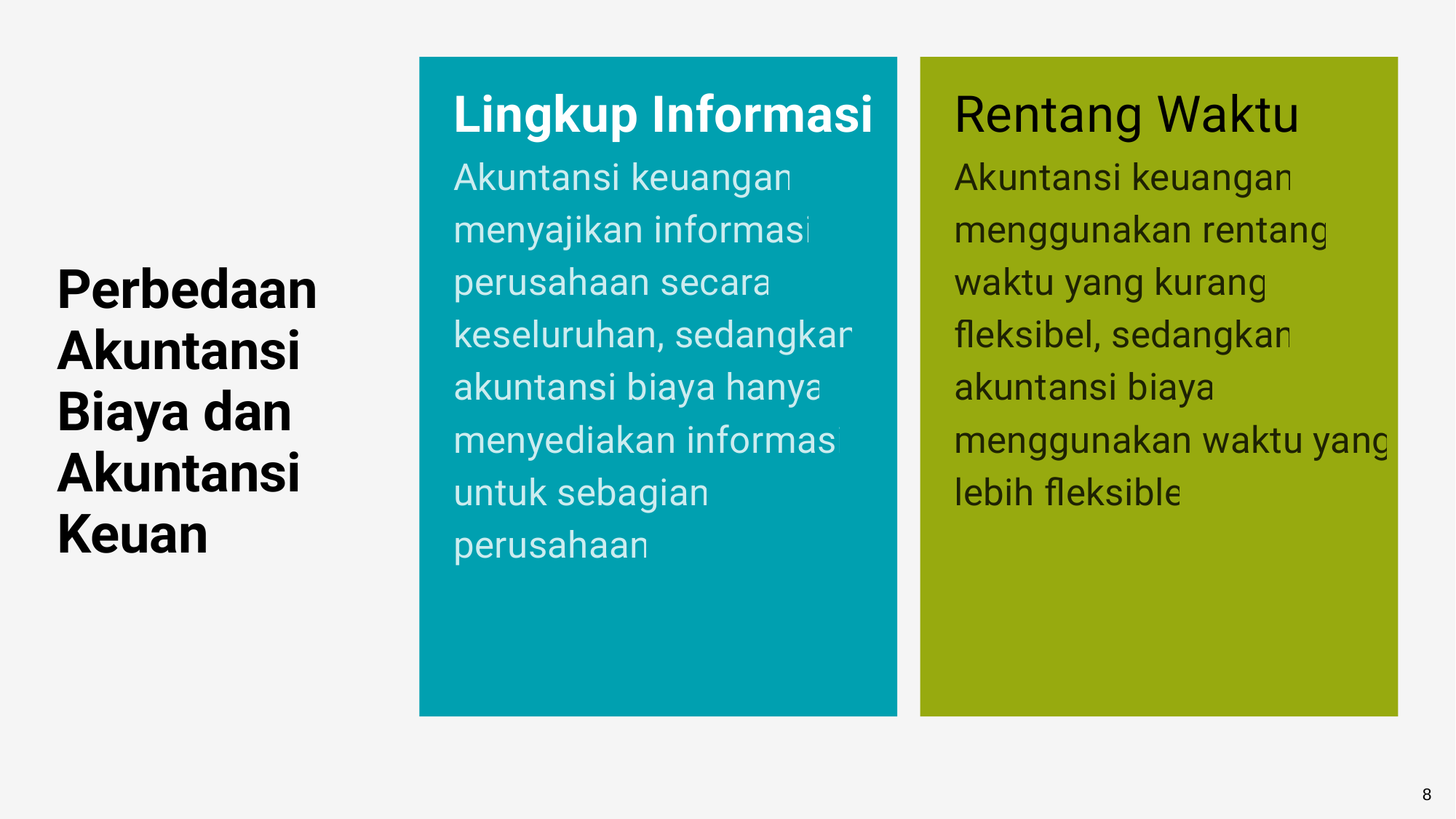

Lingkup Informasi
Rentang Waktu
Akuntansi keuangan menyajikan informasi perusahaan secara keseluruhan, sedangkan akuntansi biaya hanya menyediakan informasi untuk sebagian perusahaan
Akuntansi keuangan menggunakan rentang waktu yang kurang fleksibel, sedangkan akuntansi biaya menggunakan waktu yang lebih fleksible
Perbedaan Akuntansi Biaya dan Akuntansi Keuan

8